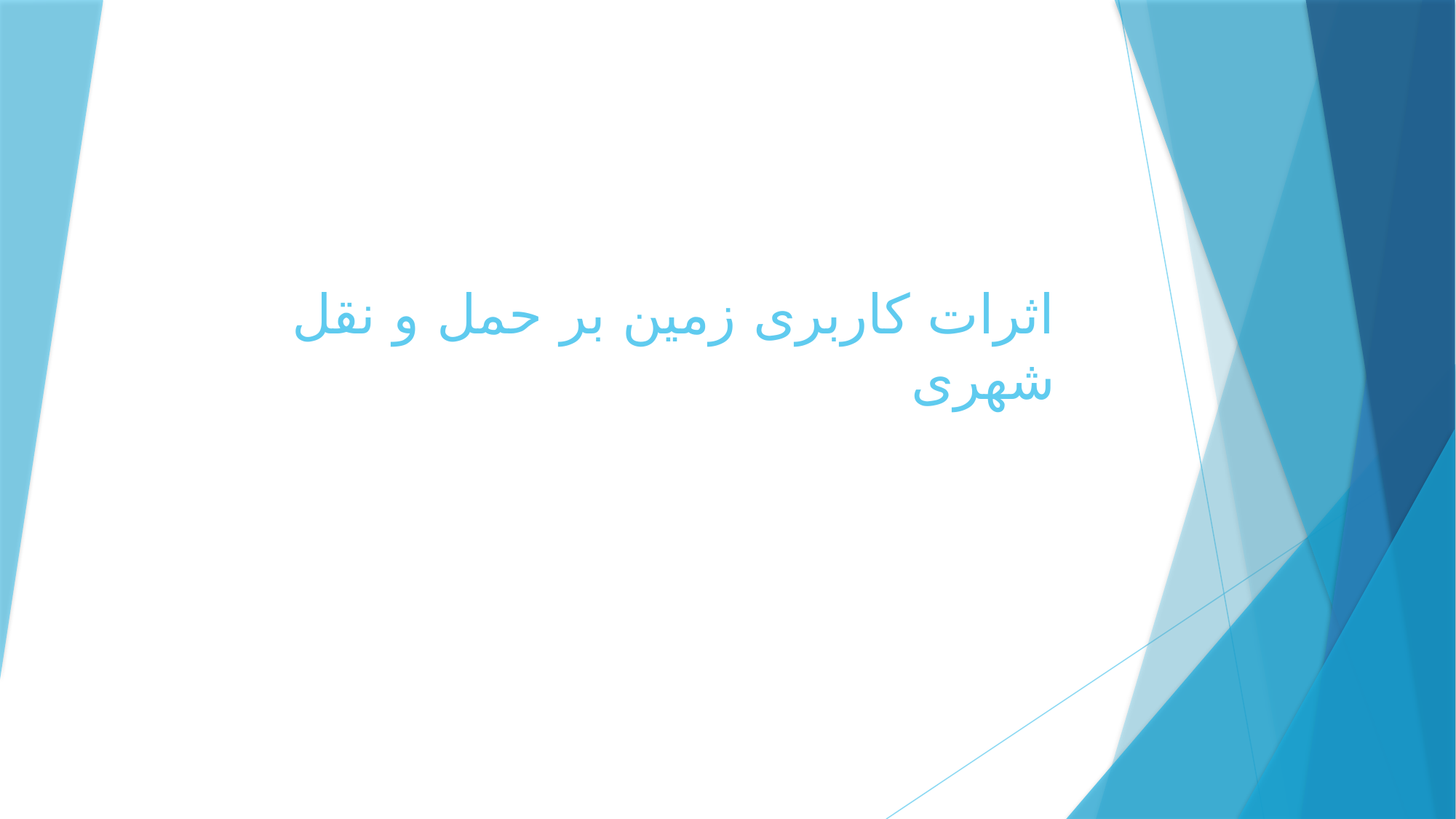

# اثرات کاربری زمین بر حمل و نقل شهری